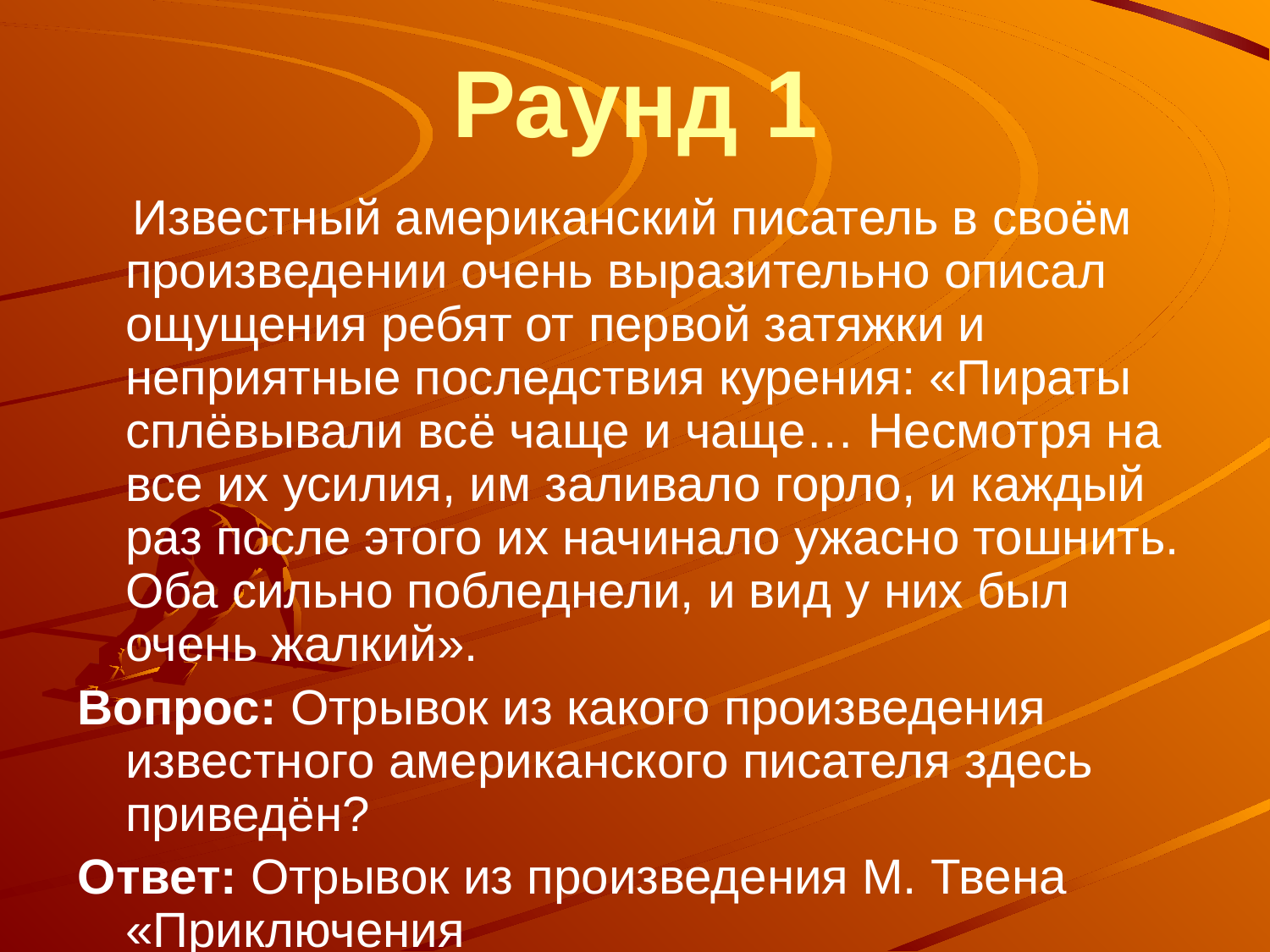

# Раунд 1
    Известный американский писатель в своём произведении очень выразительно описал ощущения ребят от первой затяжки и неприятные последствия курения: «Пираты сплёвывали всё чаще и чаще… Несмотря на все их усилия, им заливало горло, и каждый раз после этого их начинало ужасно тошнить. Оба сильно побледнели, и вид у них был очень жалкий».
Вопрос: Отрывок из какого произведения известного американского писателя здесь приведён?
Ответ: Отрывок из произведения М. Твена «Приключения
                                                                             Тома Сойера».